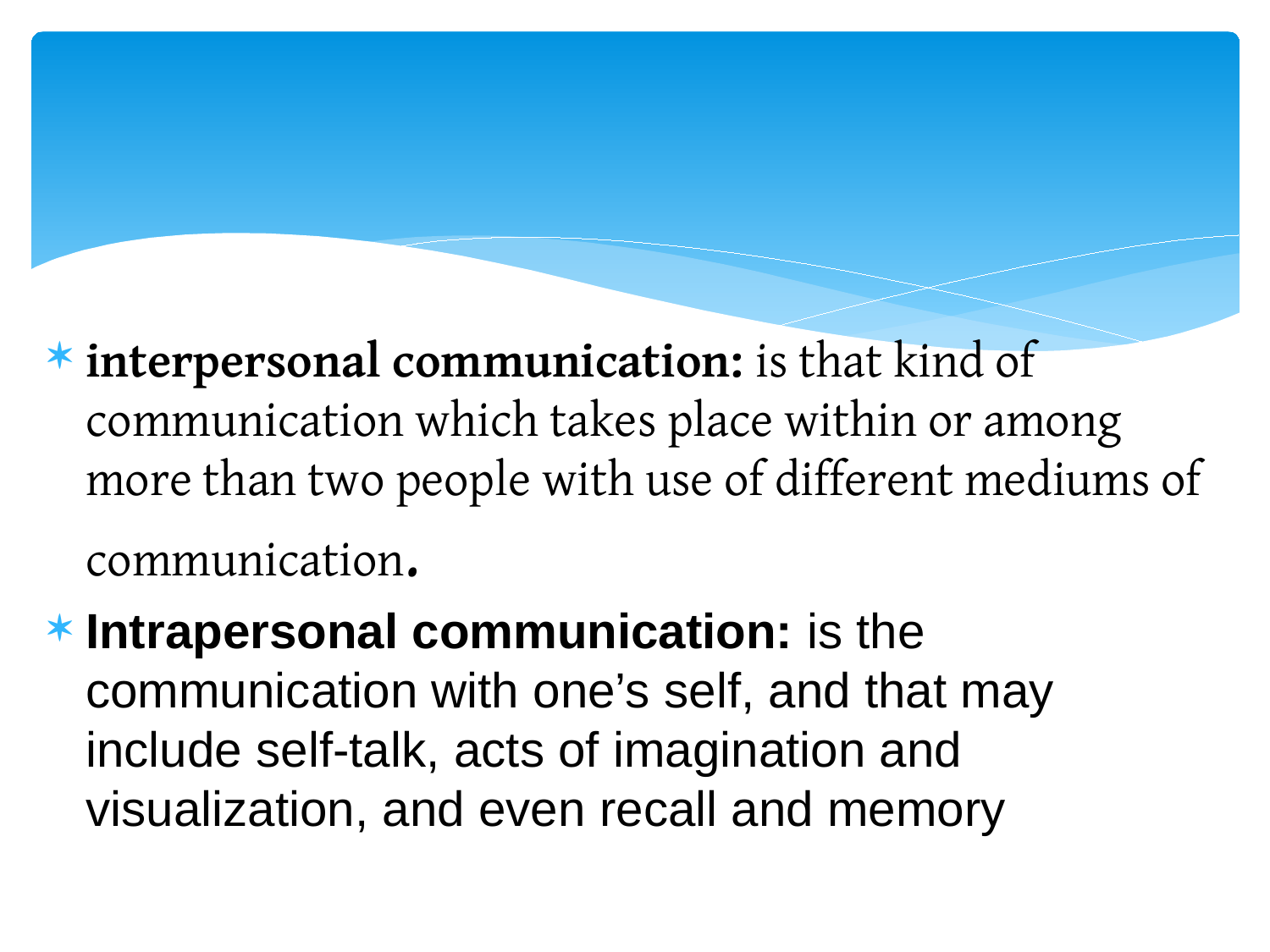

interpersonal communication: is that kind of communication which takes place within or among more than two people with use of different mediums of communication.
Intrapersonal communication: is the  communication with one’s self, and that may include self-talk, acts of imagination and visualization, and even recall and memory